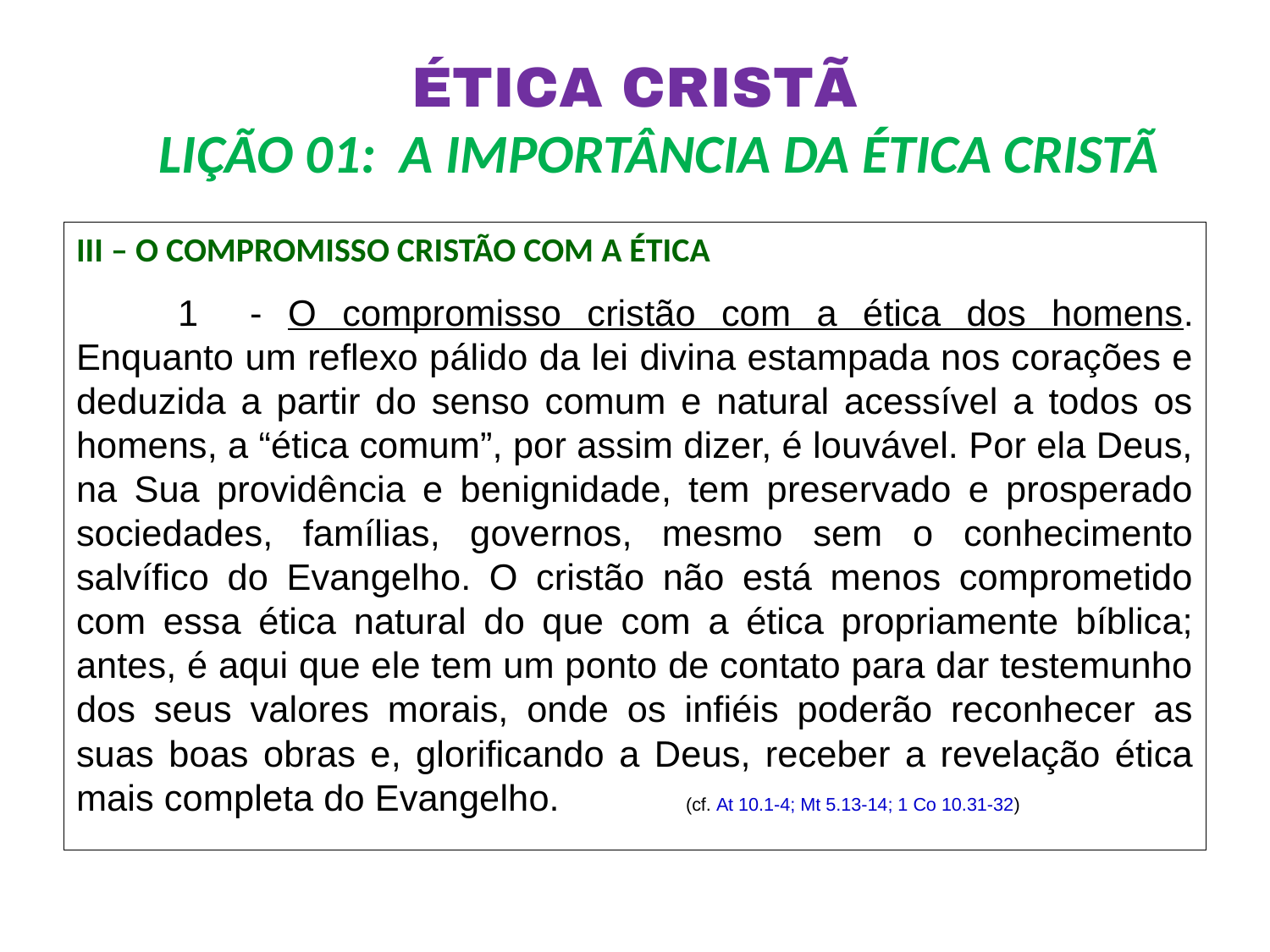

# ÉTICA CRISTÃ LIÇÃO 01:  A IMPORTÂNCIA DA ÉTICA CRISTÃ
III – O COMPROMISSO CRISTÃO COM A ÉTICA

	1  - O compromisso cristão com a ética dos homens. Enquanto um reflexo pálido da lei divina estampada nos corações e deduzida a partir do senso comum e natural acessível a todos os homens, a “ética comum”, por assim dizer, é louvável. Por ela Deus, na Sua providência e benignidade, tem preservado e prosperado sociedades, famílias, governos, mesmo sem o conhecimento salvífico do Evangelho. O cristão não está menos comprometido com essa ética natural do que com a ética propriamente bíblica; antes, é aqui que ele tem um ponto de contato para dar testemunho dos seus valores morais, onde os infiéis poderão reconhecer as suas boas obras e, glorificando a Deus, receber a revelação ética mais completa do Evangelho.		(cf. At 10.1-4; Mt 5.13-14; 1 Co 10.31-32)